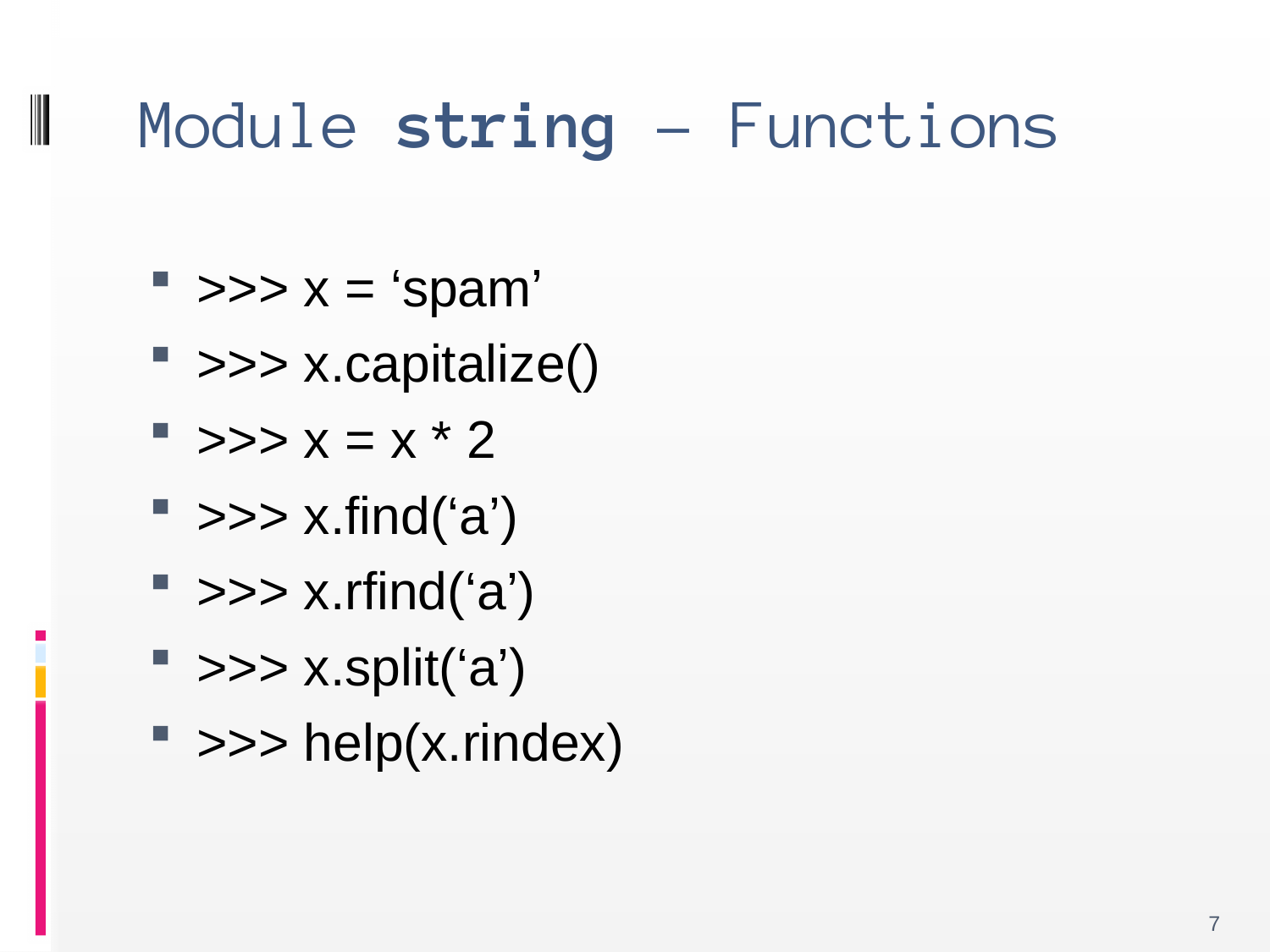

# Module string - Functions
>>> x = ‘spam’
>>> x.capitalize()
>>> x = x * 2
>>> x.find(‘a’)
>>> x.rfind(‘a’)
>>> x.split(‘a’)
>>> help(x.rindex)
7